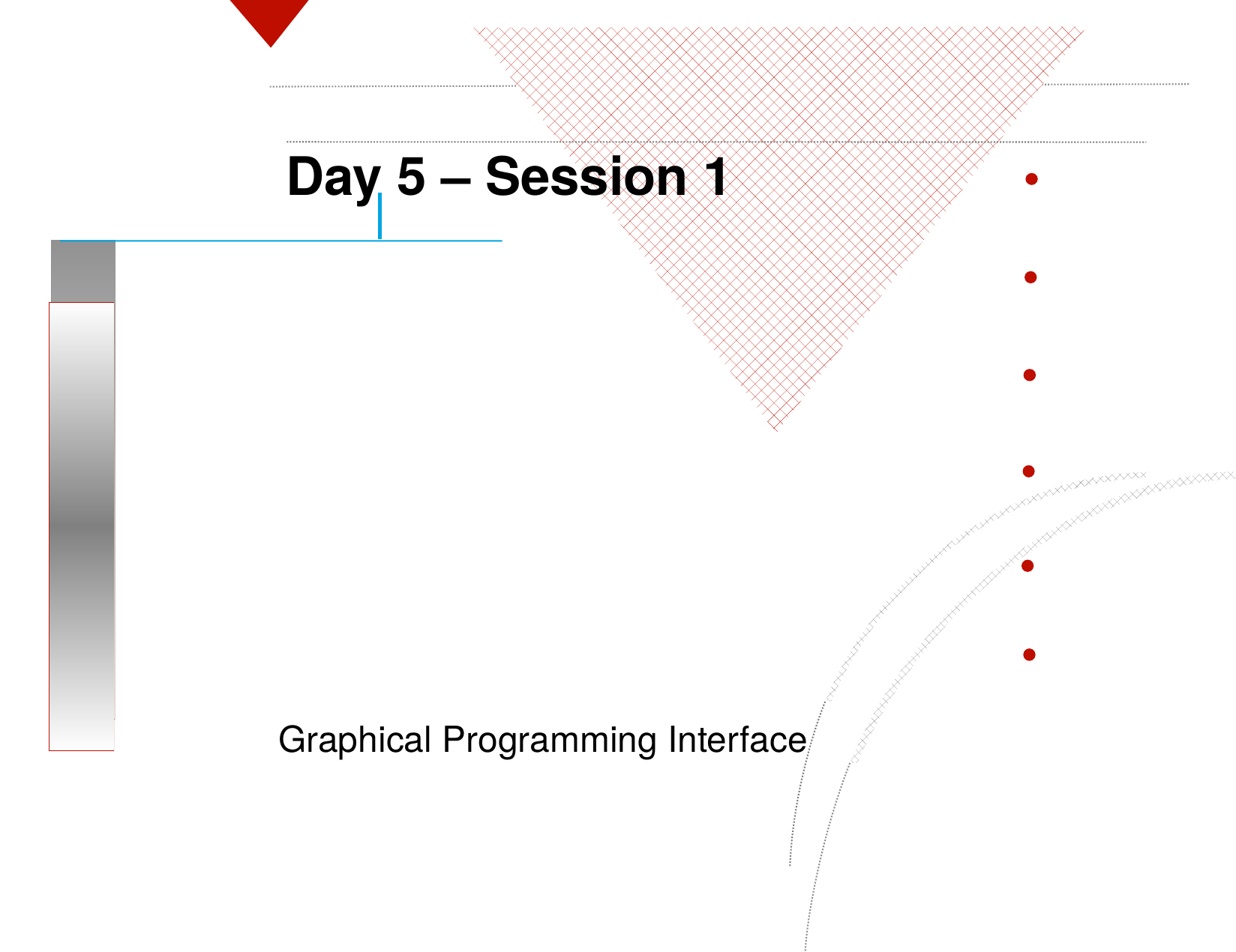

Day 5 – Session 1

Graphical Programming Interface